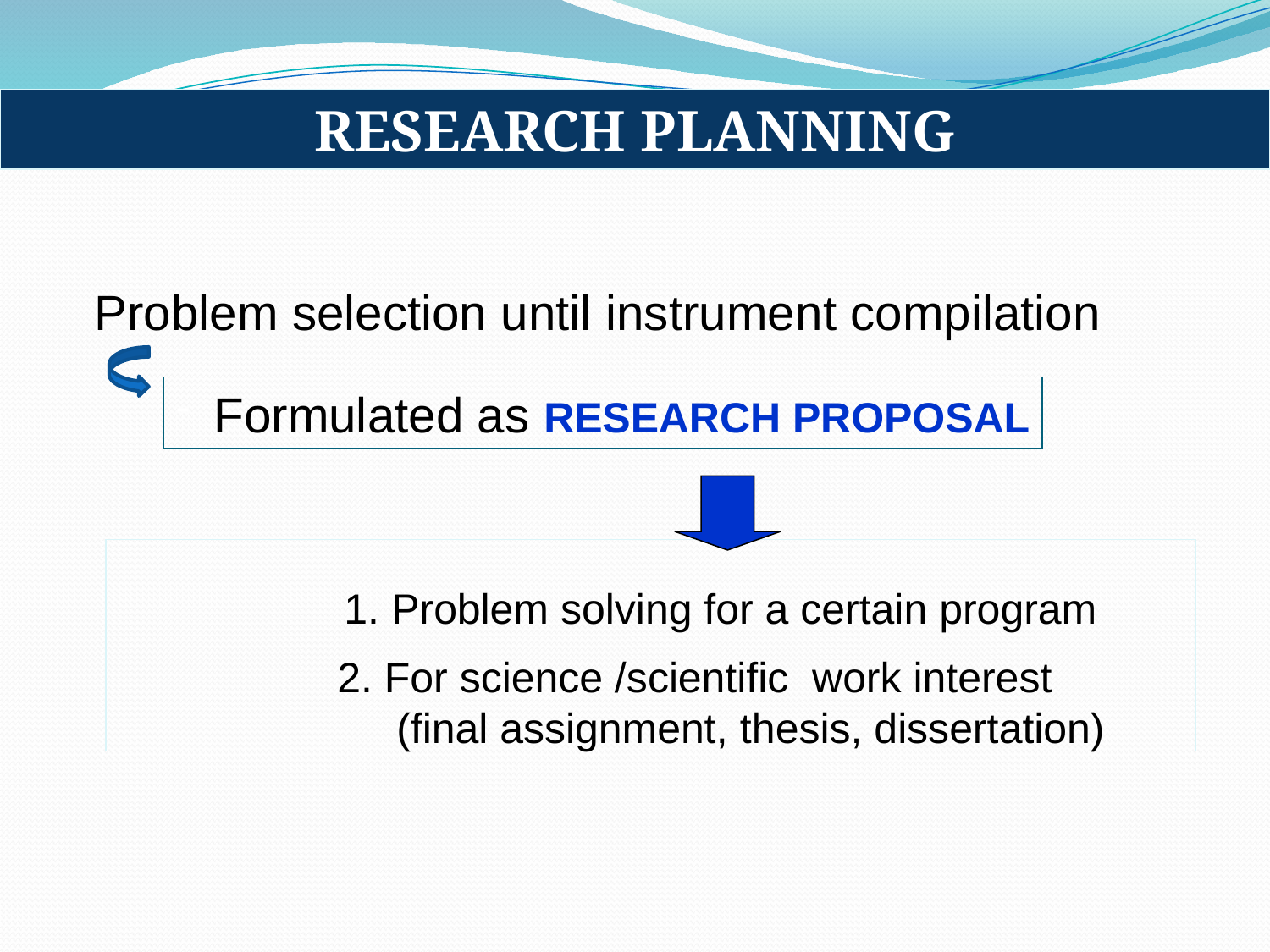

RESEARCH PLANNING
  Problem selection until instrument compilation

  Formulated as RESEARCH PROPOSAL

1. Problem solving for a certain program
2. For science /scientific  work interest
     (final assignment, thesis, dissertation)